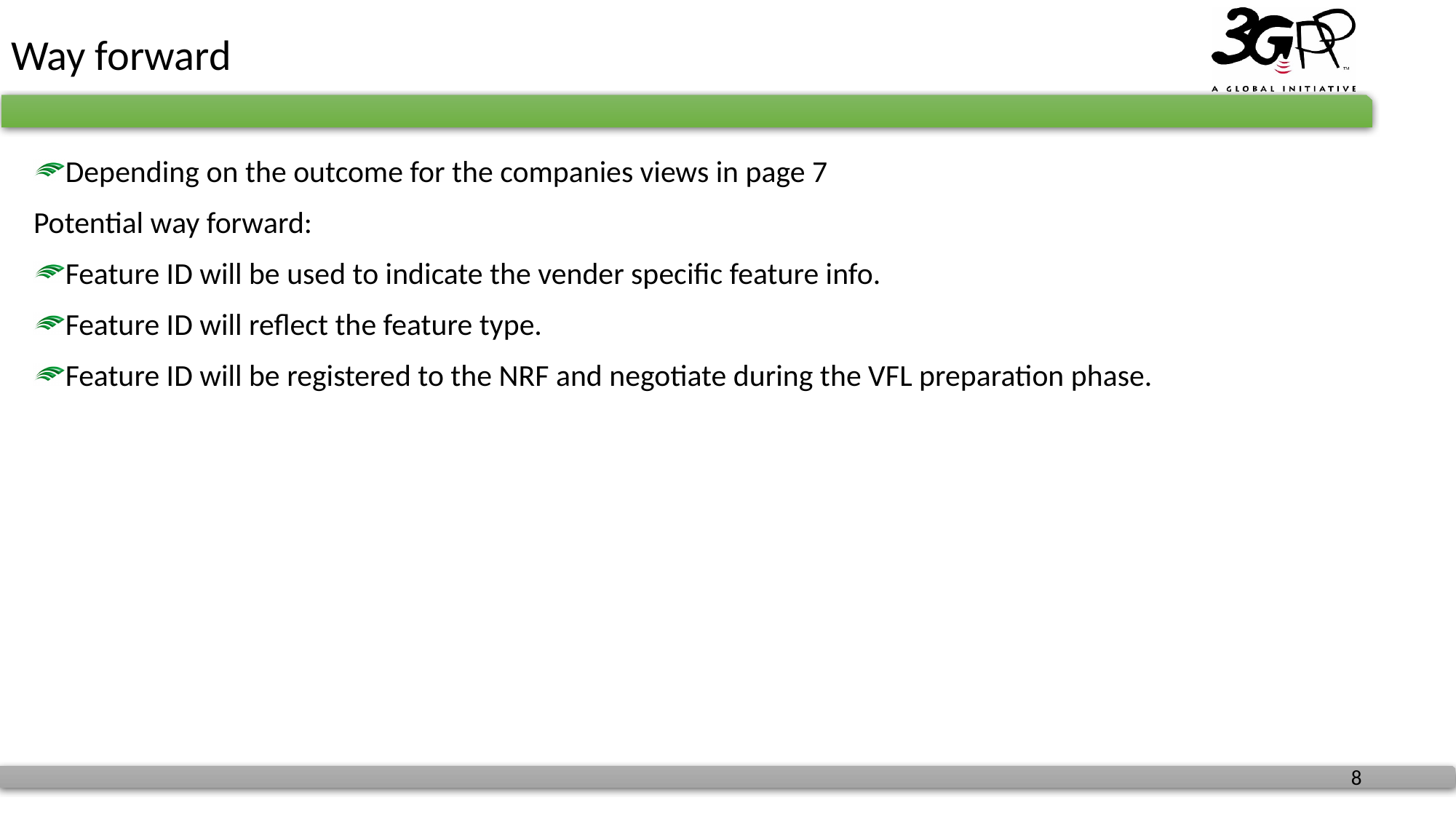

# Way forward
Depending on the outcome for the companies views in page 7
Potential way forward:
Feature ID will be used to indicate the vender specific feature info.
Feature ID will reflect the feature type.
Feature ID will be registered to the NRF and negotiate during the VFL preparation phase.